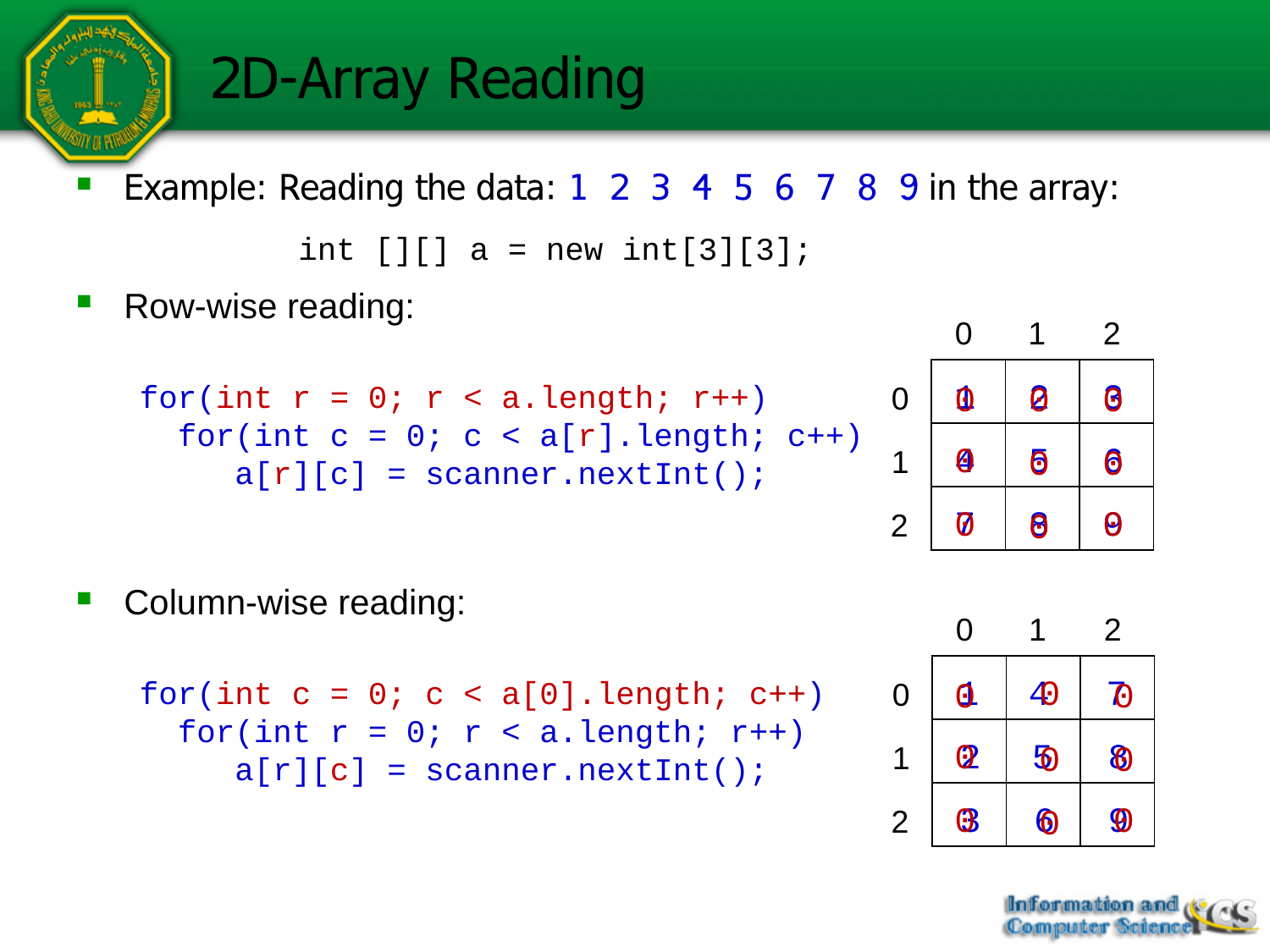

# 2D-Array Reading
Example: Reading the data: 1  2  3  4  5  6  7  8  9 in the array:

Row-wise reading:

Column-wise reading:
int [][] a = new int[3][3];
0
1
2

1
2
3
0
0
0
for(int r = 0; r < a.length; r++)
  for(int c = 0; c < a[r].length; c++)
     a[r][c] = scanner.nextInt();
0
1
2
4
0
5
6
0
0
7
0
8
9
0
0
0
1
2

1
4
0
7
for(int c = 0; c < a[0].length; c++)
  for(int r = 0; r < a.length; r++)
     a[r][c] = scanner.nextInt();
0
0
0
1
2
0
2
5
8
0
0
0
3
6
9
0
0